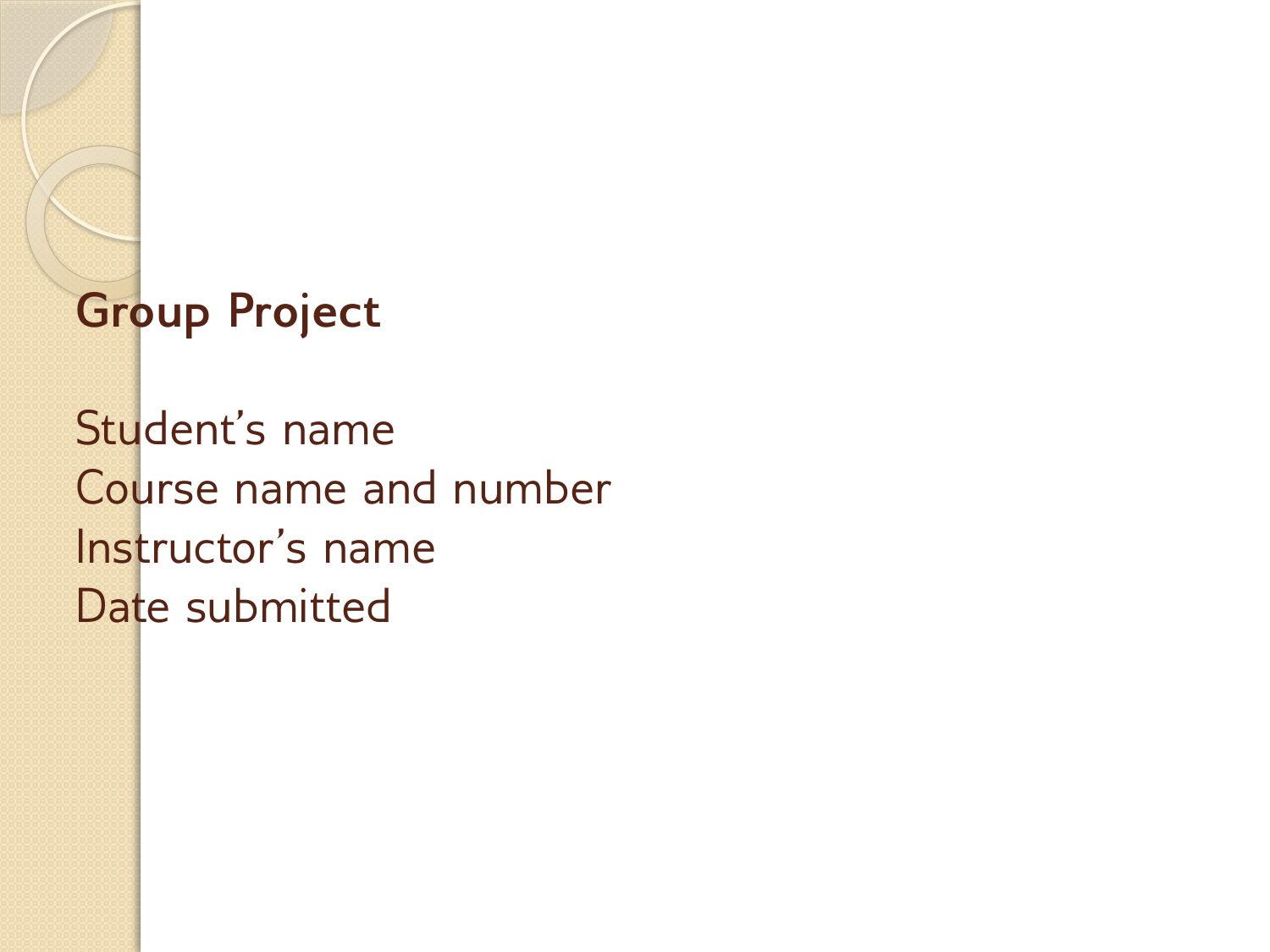

# Group Project Student’s name Course name and number Instructor’s name Date submitted